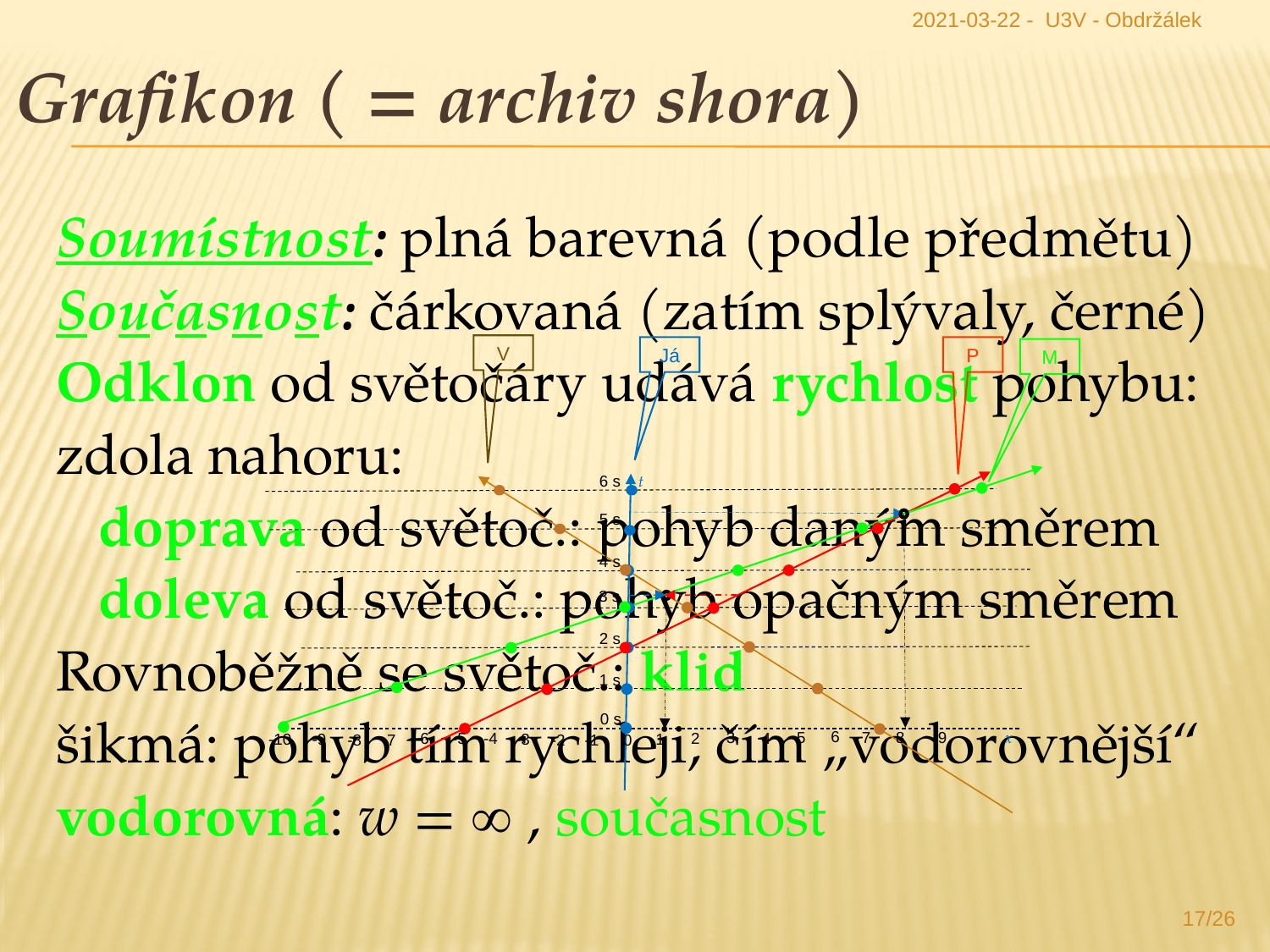

2021-03-22 -  U3V - Obdržálek

Soumístnost značíme plnou barevnou čarou, současnost čárkovaně; protože však je stejná pro všechny zúčastněné, značíme ji černě (jen okamžik 0 jsme vyznačili čarami všech barev). Je vidět, že přítele jsme potkali v místě 0 v čase 0, rychl
Grafikon ( = archiv shora)
Soumístnost: plná barevná (podle předmětu)
Současnost: čárkovaná (zatím splývaly, černé)
Odklon od světočáry udává rychlost pohybu:
zdola nahoru:
   doprava od světoč.: pohyb daným směrem
   doleva od světoč.: pohyb opačným směrem
Rovnoběžně se světoč.: klid
šikmá: pohyb tím rychleji, čím „vodorovnější“
vodorovná: w = ∞ , současnost
V
Já
P
M
6 s    t

5 s

4 s

3 s

2 s

1 s

0 s
6
7
8
9             x
3
5
4
-4
2
-5
-6
-9
-10
1

-3
-7
0
-8
-2
-1

17/26